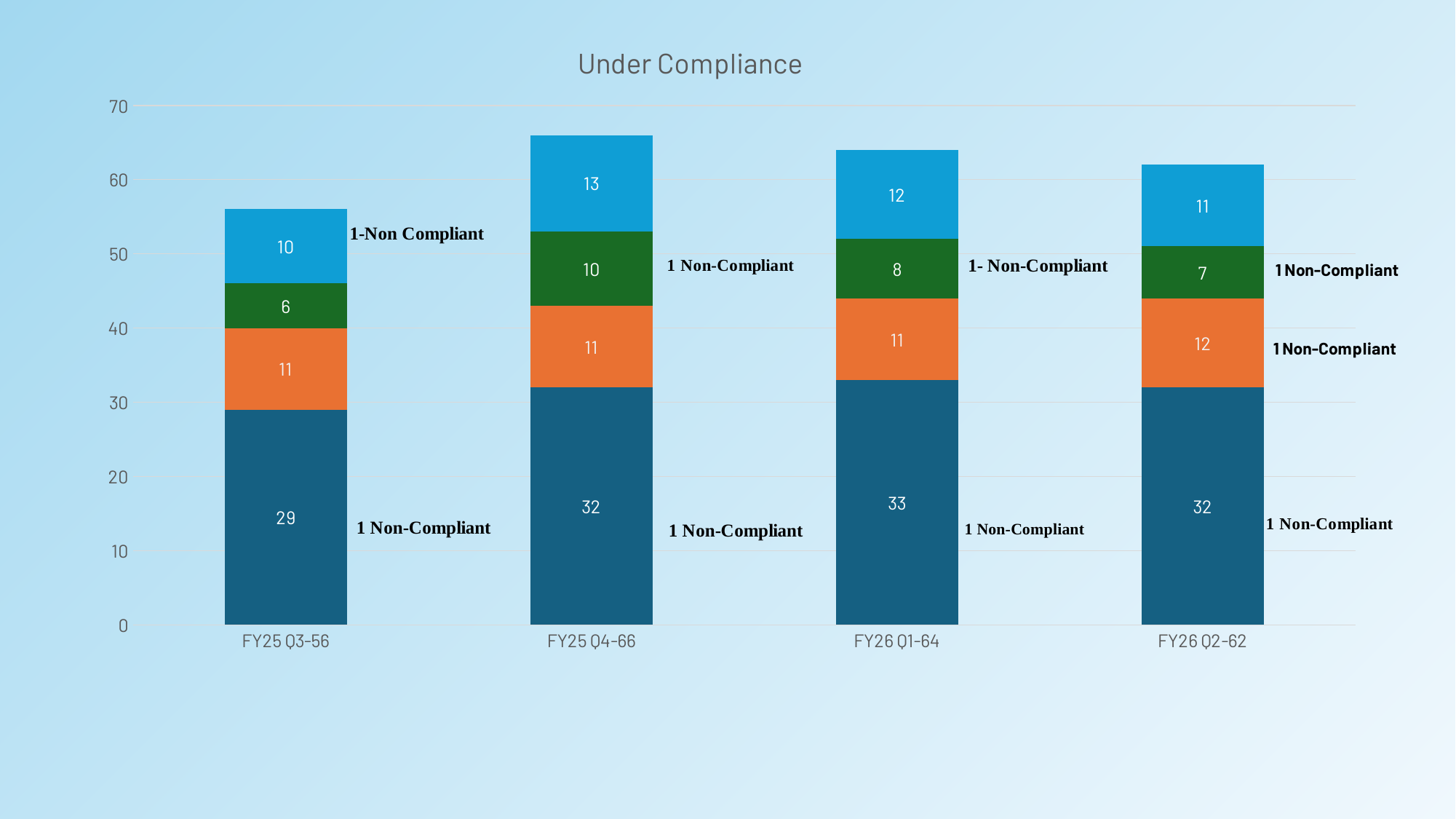

### Chart: Under Compliance

| Category | LPC | SW | MFT | PSY |
|---|---|---|---|---|
| FY25 Q3-56 | 29.0 | 11.0 | 6.0 | 10.0 |
| FY25 Q4-66 | 32.0 | 11.0 | 10.0 | 13.0 |
| FY26 Q1-64 | 33.0 | 11.0 | 8.0 | 12.0 |
| FY26 Q2-62 | 32.0 | 12.0 | 7.0 | 11.0 |